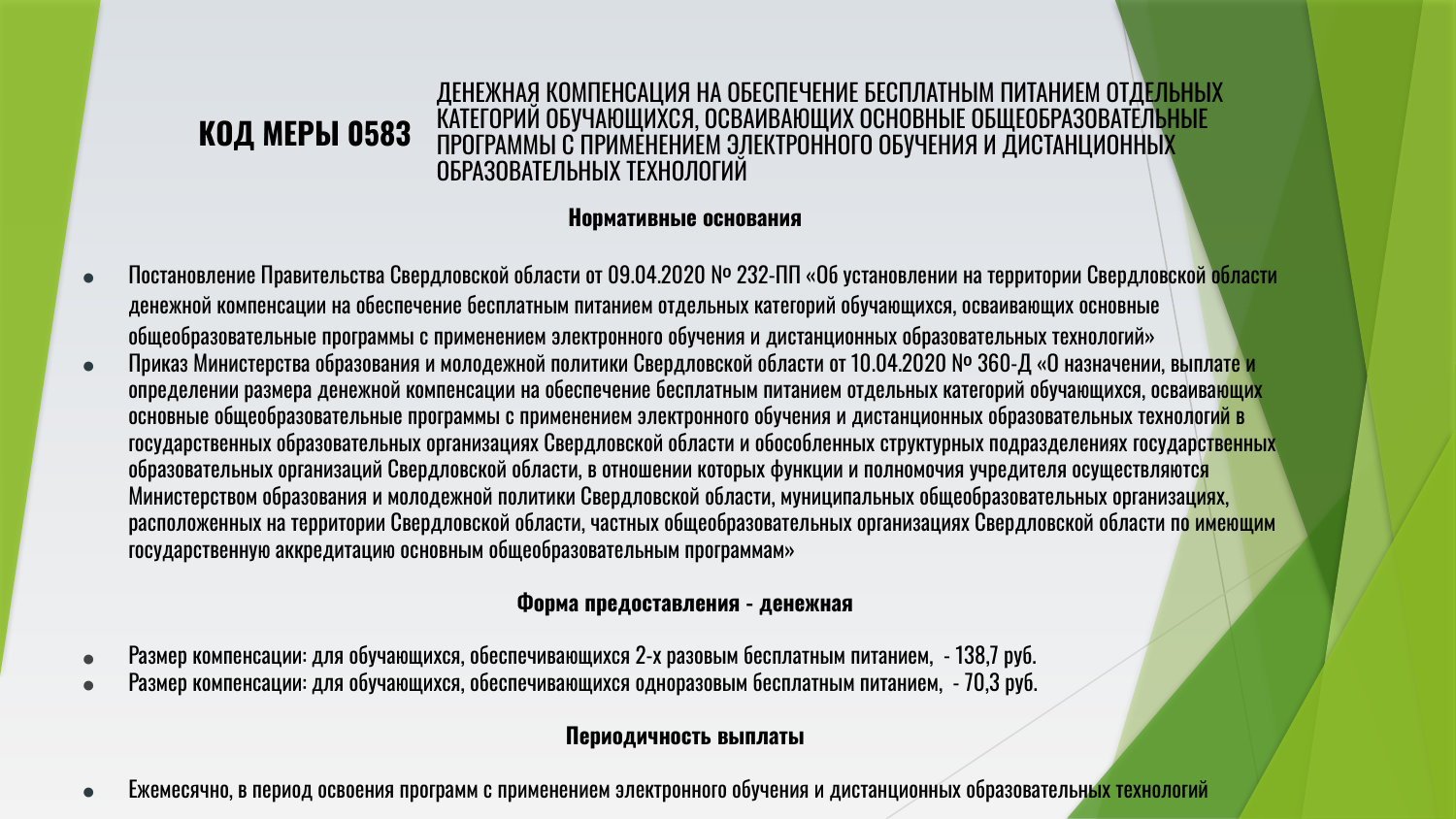

КОД МЕРЫ 0583
# ДЕНЕЖНАЯ КОМПЕНСАЦИЯ НА ОБЕСПЕЧЕНИЕ БЕСПЛАТНЫМ ПИТАНИЕМ ОТДЕЛЬНЫХ КАТЕГОРИЙ ОБУЧАЮЩИХСЯ, ОСВАИВАЮЩИХ ОСНОВНЫЕ ОБЩЕОБРАЗОВАТЕЛЬНЫЕ ПРОГРАММЫ С ПРИМЕНЕНИЕМ ЭЛЕКТРОННОГО ОБУЧЕНИЯ И ДИСТАНЦИОННЫХ ОБРАЗОВАТЕЛЬНЫХ ТЕХНОЛОГИЙ
Нормативные основания

Постановление Правительства Свердловской области от 09.04.2020 № 232-ПП «Об установлении на территории Свердловской области денежной компенсации на обеспечение бесплатным питанием отдельных категорий обучающихся, осваивающих основные общеобразовательные программы с применением электронного обучения и дистанционных образовательных технологий»
Приказ Министерства образования и молодежной политики Свердловской области от 10.04.2020 № 360-Д «О назначении, выплате и определении размера денежной компенсации на обеспечение бесплатным питанием отдельных категорий обучающихся, осваивающих основные общеобразовательные программы с применением электронного обучения и дистанционных образовательных технологий в государственных образовательных организациях Свердловской области и обособленных структурных подразделениях государственных образовательных организаций Свердловской области, в отношении которых функции и полномочия учредителя осуществляются Министерством образования и молодежной политики Свердловской области, муниципальных общеобразовательных организациях, расположенных на территории Свердловской области, частных общеобразовательных организациях Свердловской области по имеющим государственную аккредитацию основным общеобразовательным программам»

Форма предоставления - денежная

Размер компенсации: для обучающихся, обеспечивающихся 2-х разовым бесплатным питанием,  - 138,7 руб.
Размер компенсации: для обучающихся, обеспечивающихся одноразовым бесплатным питанием,  - 70,3 руб.

Периодичность выплаты

Ежемесячно, в период освоения программ с применением электронного обучения и дистанционных образовательных технологий